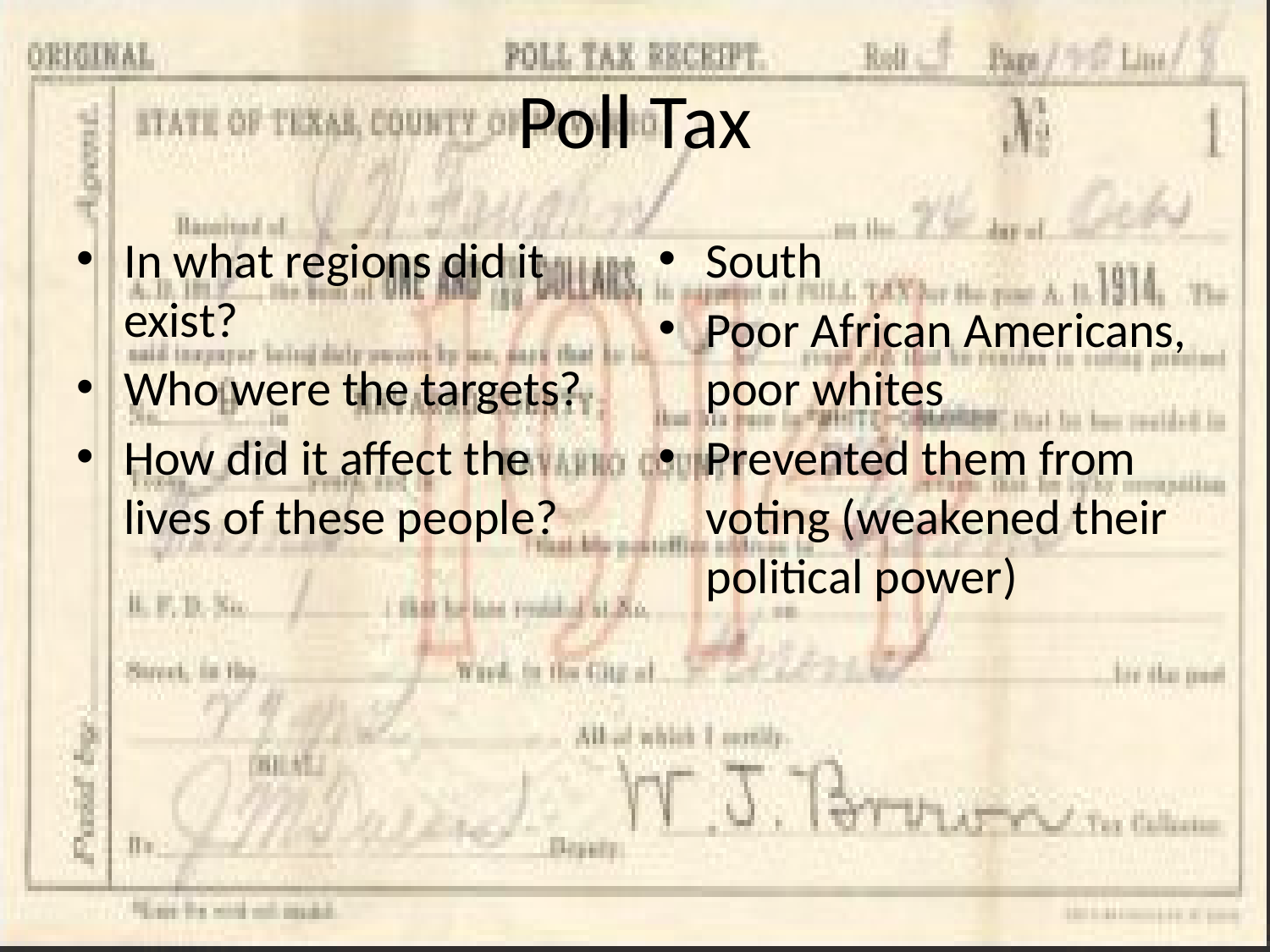

# Poll Tax
In what regions did it exist?
Who were the targets?
How did it affect the lives of these people?
South
Poor African Americans, poor whites
Prevented them from voting (weakened their political power)